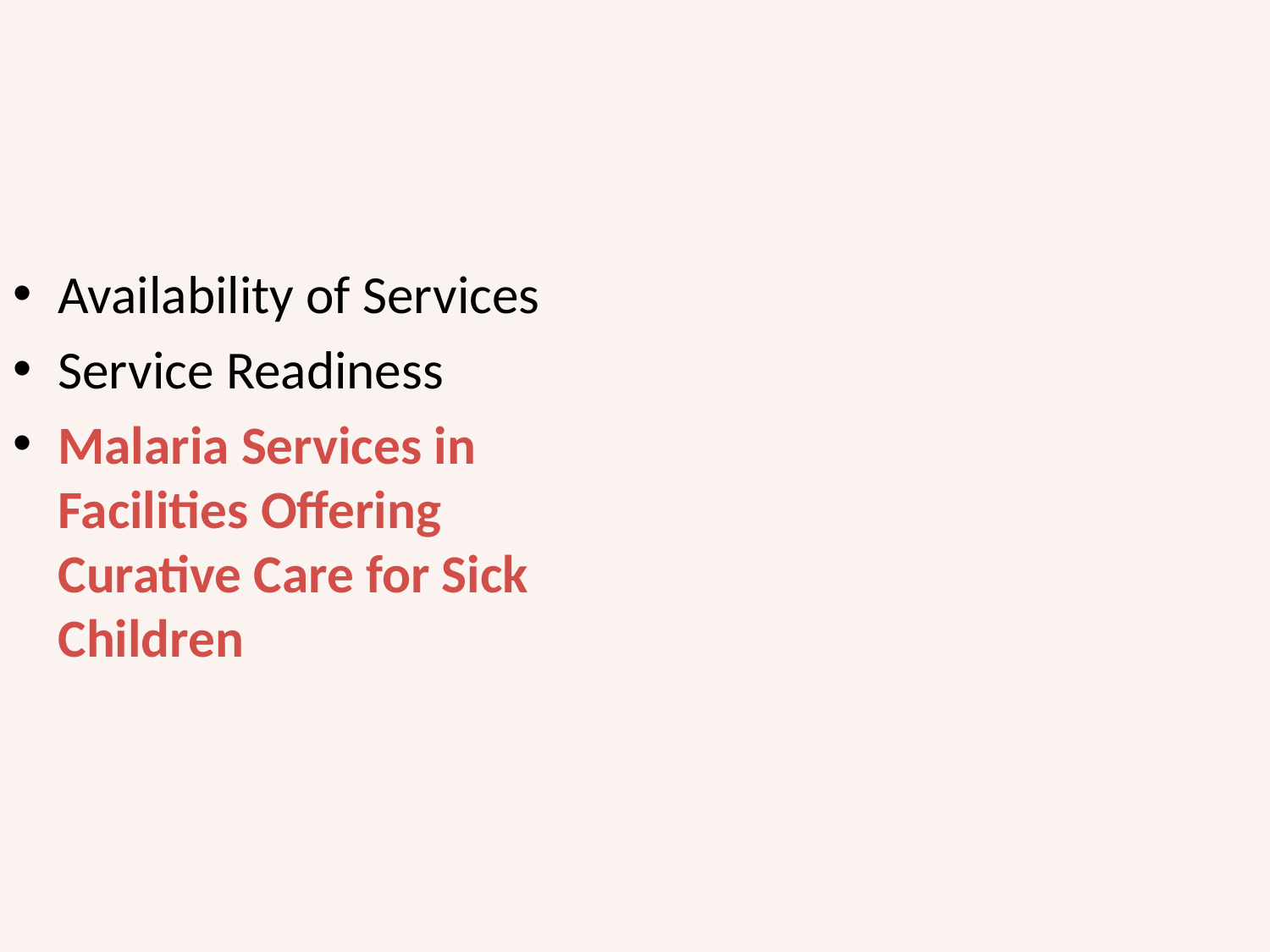

Availability of Services
Service Readiness
Malaria Services in Facilities Offering Curative Care for Sick Children